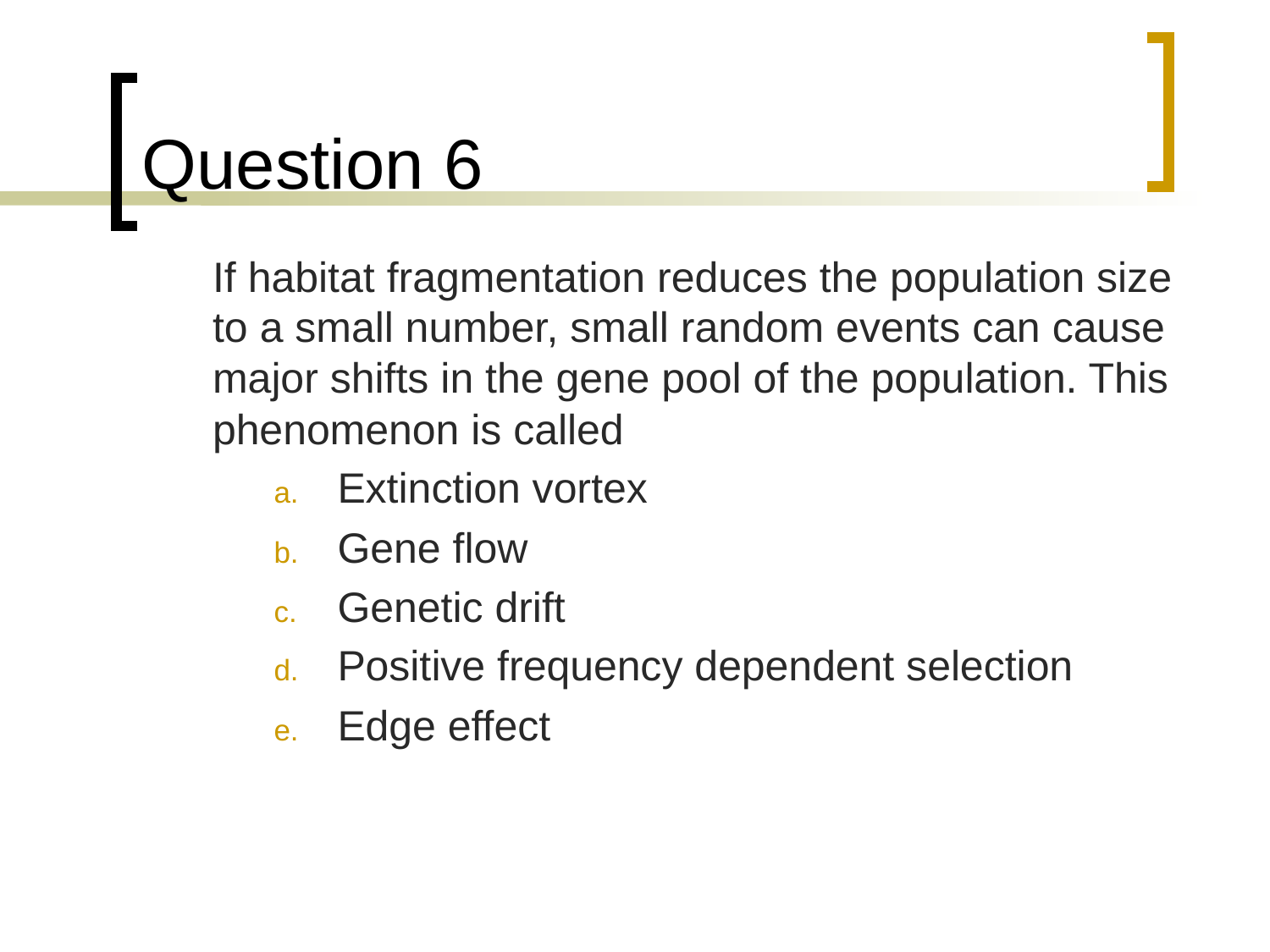

# Question 6
	If habitat fragmentation reduces the population size to a small number, small random events can cause major shifts in the gene pool of the population. This phenomenon is called
Extinction vortex
Gene flow
Genetic drift
Positive frequency dependent selection
Edge effect